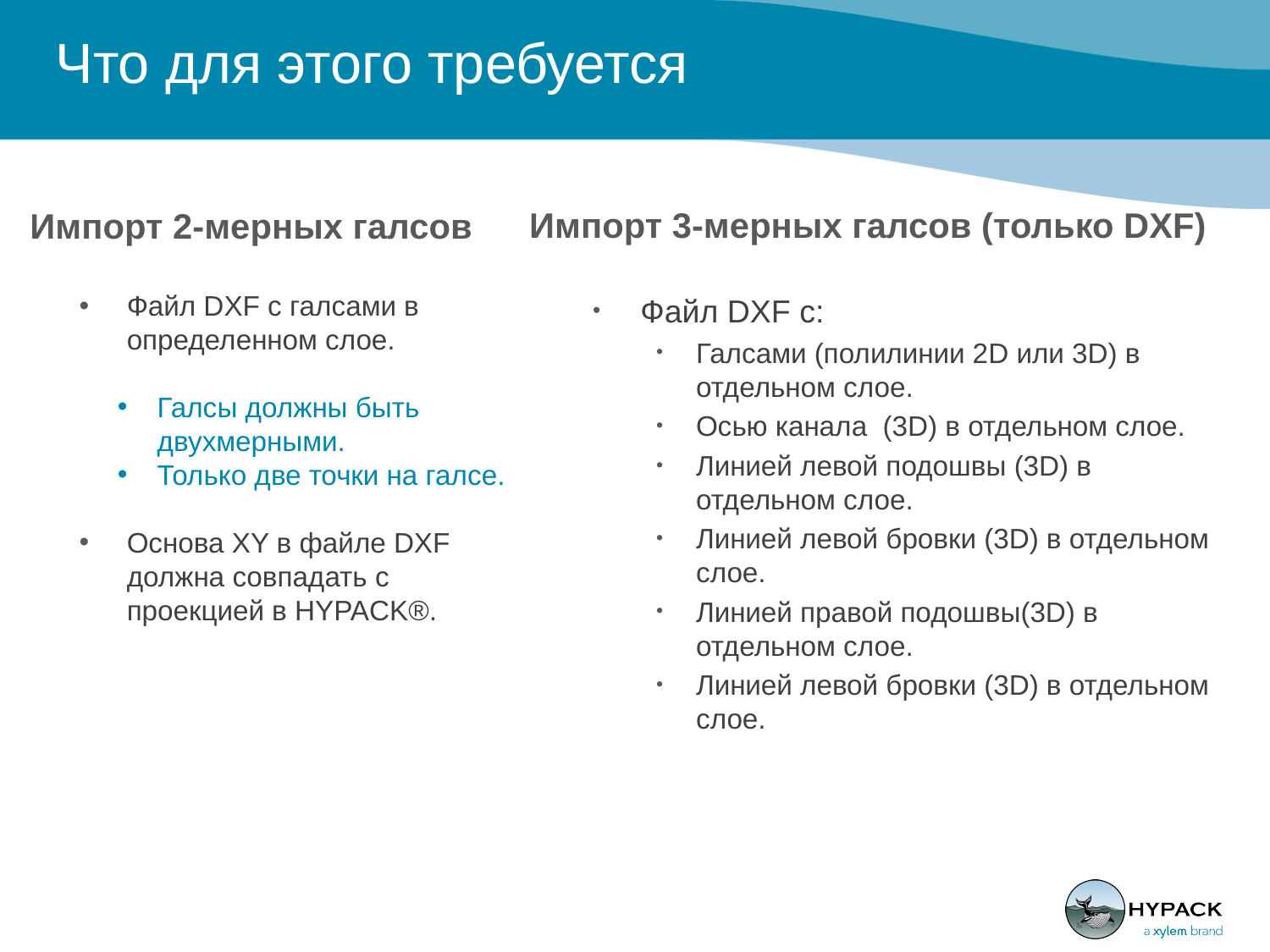

# Что для этого требуется
Импорт 3-мерных галсов (только DXF)

Файл DXF с:
Галсами (полилинии 2D или 3D) в отдельном слое.
Осью канала  (3D) в отдельном слое.
Линией левой подошвы (3D) в отдельном слое.
Линией левой бровки (3D) в отдельном слое.
Линией правой подошвы(3D) в отдельном слое.
Линией левой бровки (3D) в отдельном слое.
Импорт 2-мерных галсов

Файл DXF с галсами в определенном слое.

Галсы должны быть двухмерными.
Только две точки на галсе.

Основа XY в файле DXF должна совпадать с проекцией в HYPACK®.